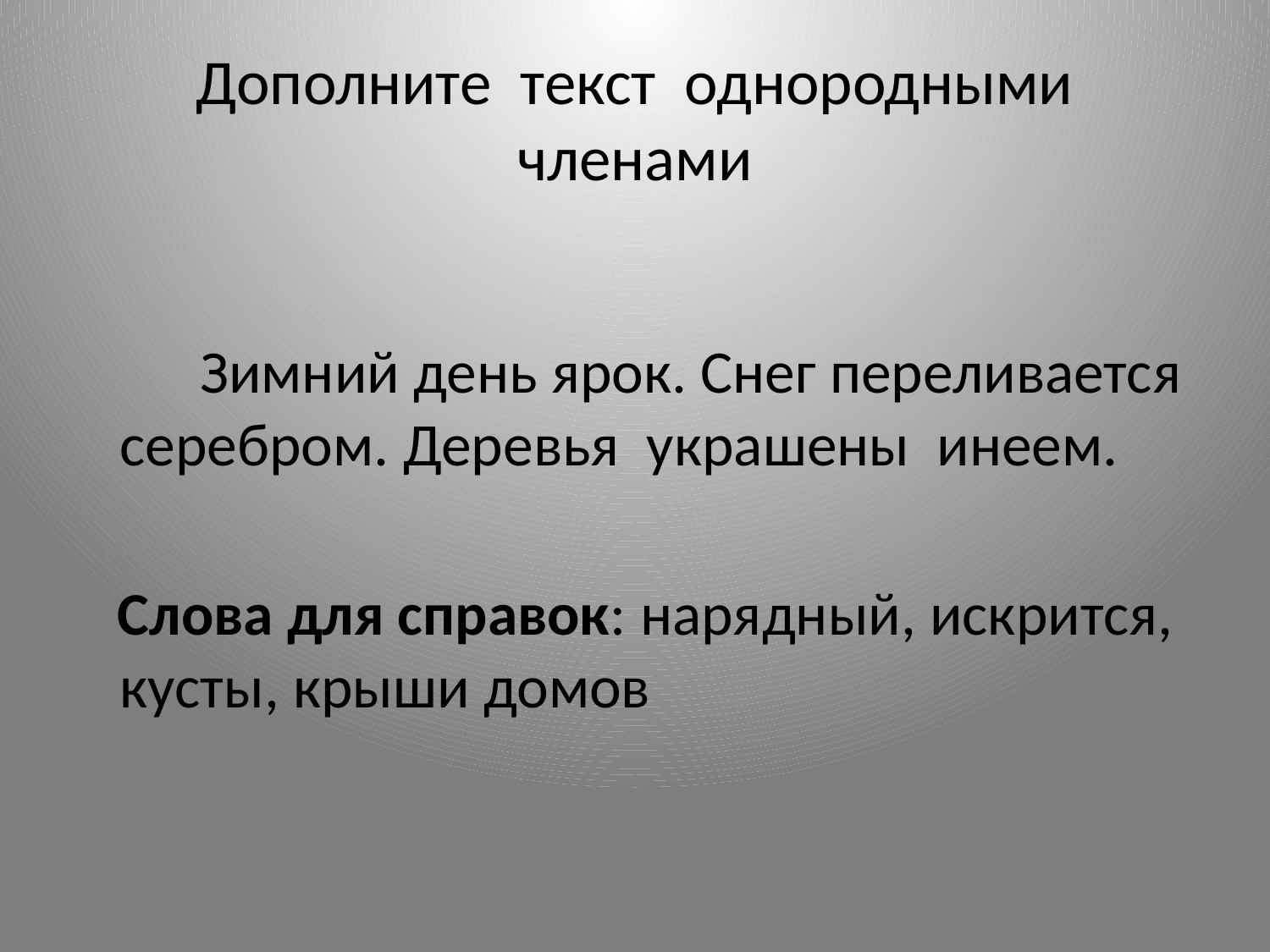

# Дополните  текст  однородными членами
         Зимний день ярок. Снег переливается серебром. Деревья  украшены  инеем.

   Слова для справок: нарядный, искрится, кусты, крыши домов